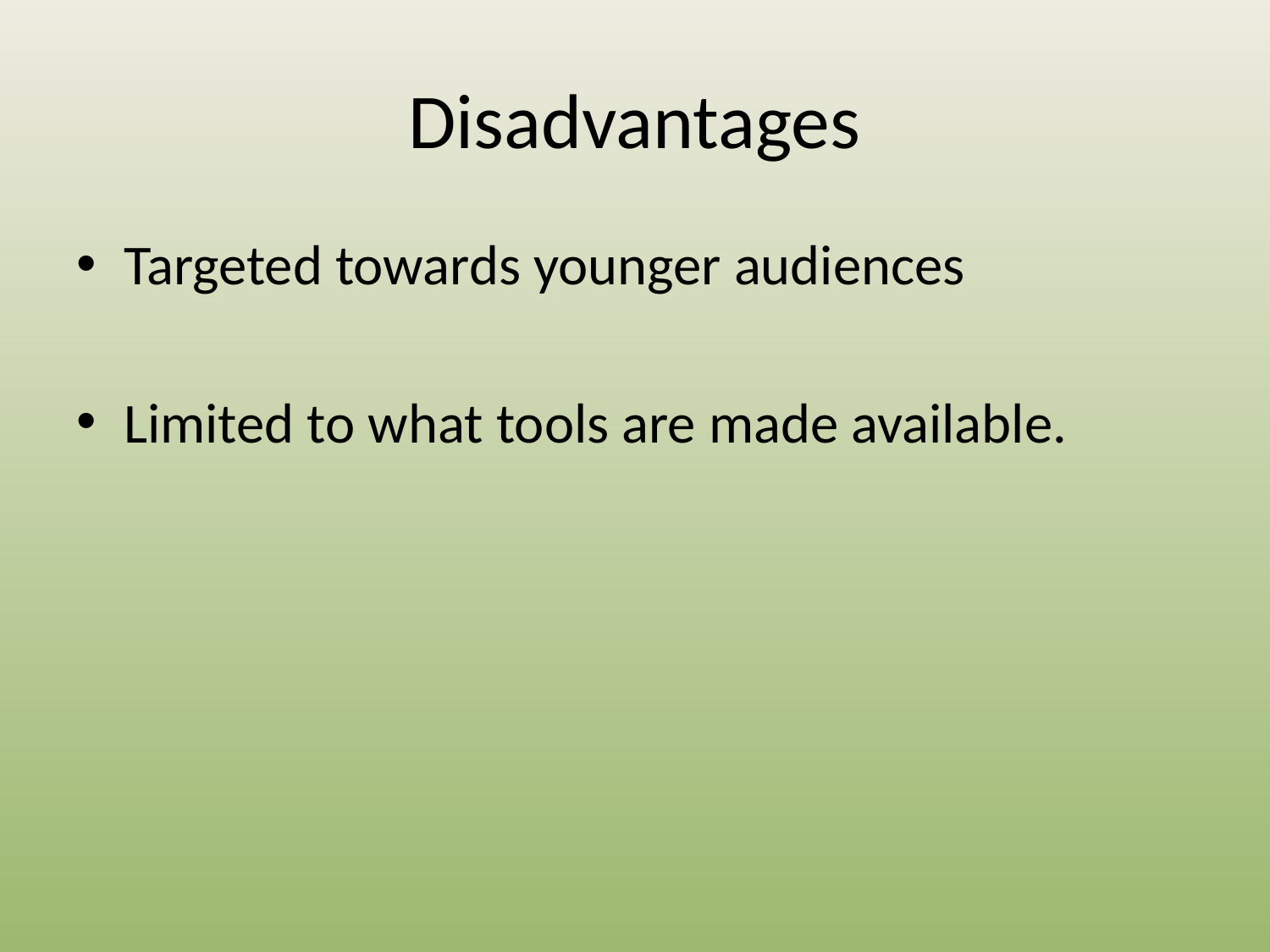

# Disadvantages
Targeted towards younger audiences

Limited to what tools are made available.